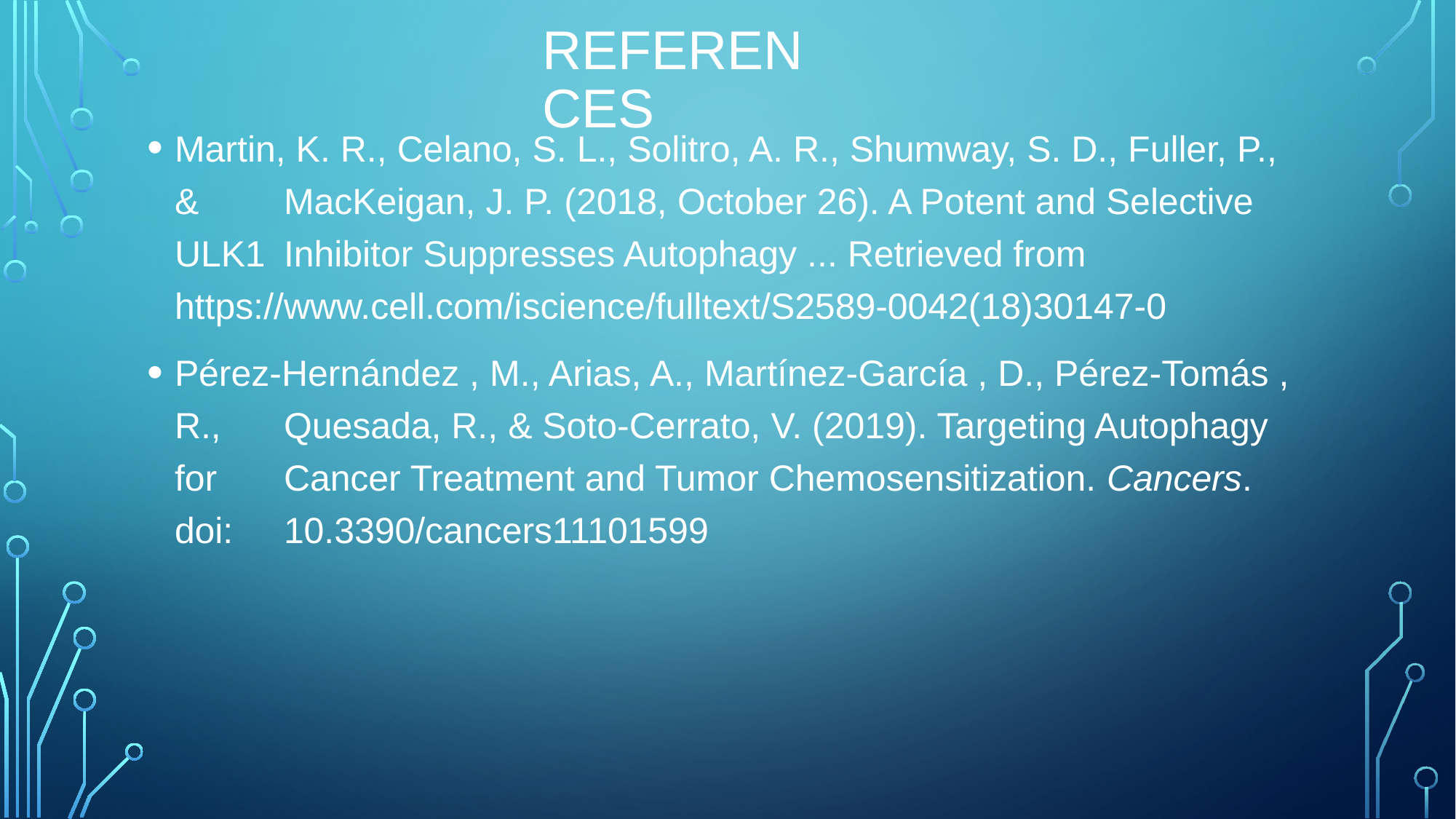

# references
Martin, K. R., Celano, S. L., Solitro, A. R., Shumway, S. D., Fuller, P., & 	MacKeigan, J. P. (2018, October 26). A Potent and Selective ULK1 	Inhibitor Suppresses Autophagy ... Retrieved from 	https://www.cell.com/iscience/fulltext/S2589-0042(18)30147-0
Pérez-Hernández , M., Arias, A., Martínez-García , D., Pérez-Tomás , R., 	Quesada, R., & Soto-Cerrato, V. (2019). Targeting Autophagy for 	Cancer Treatment and Tumor Chemosensitization. Cancers. doi: 	10.3390/cancers11101599